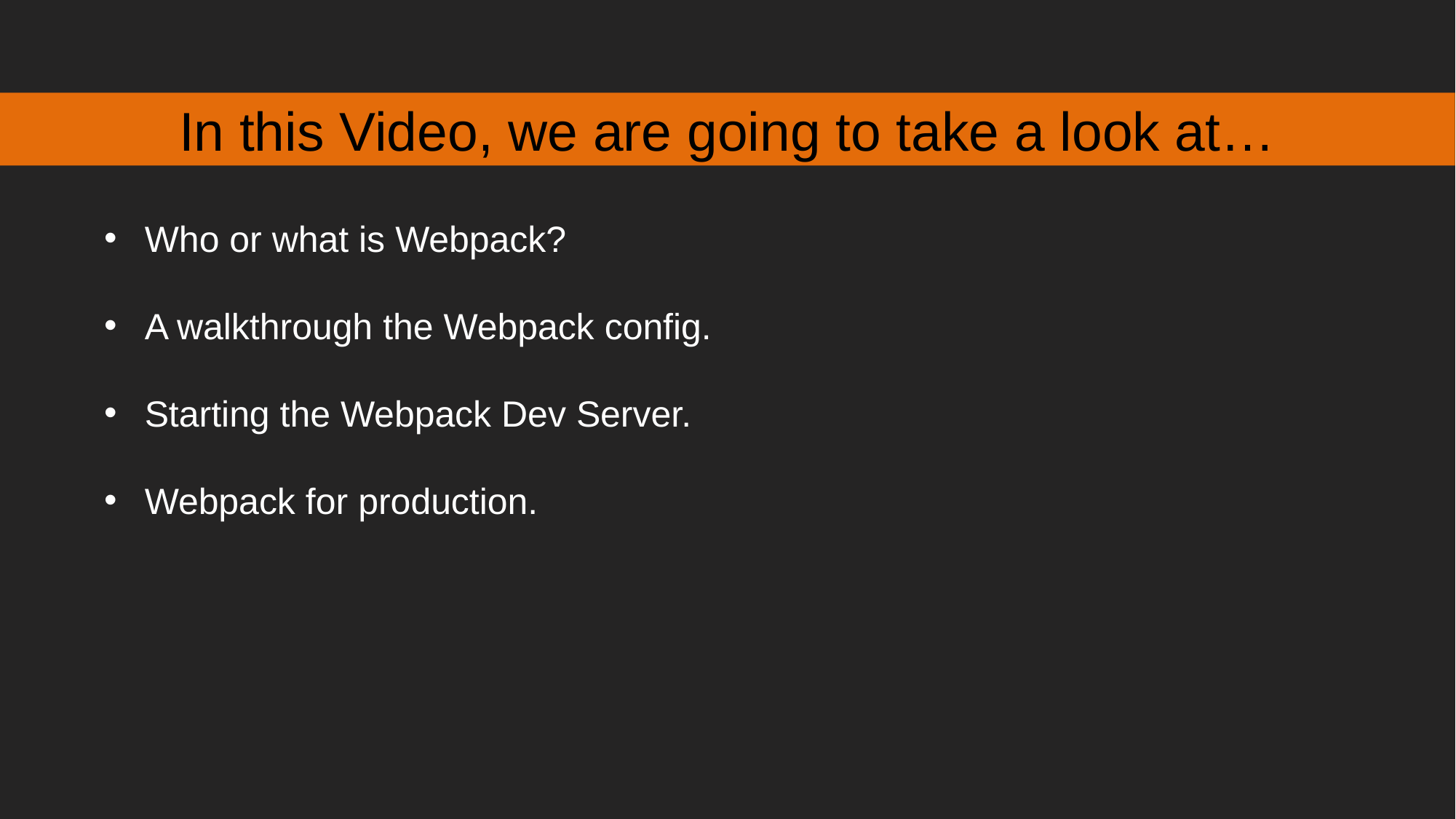

In this Video, we are going to take a look at…
Who or what is Webpack?

A walkthrough the Webpack config.

Starting the Webpack Dev Server.

Webpack for production.